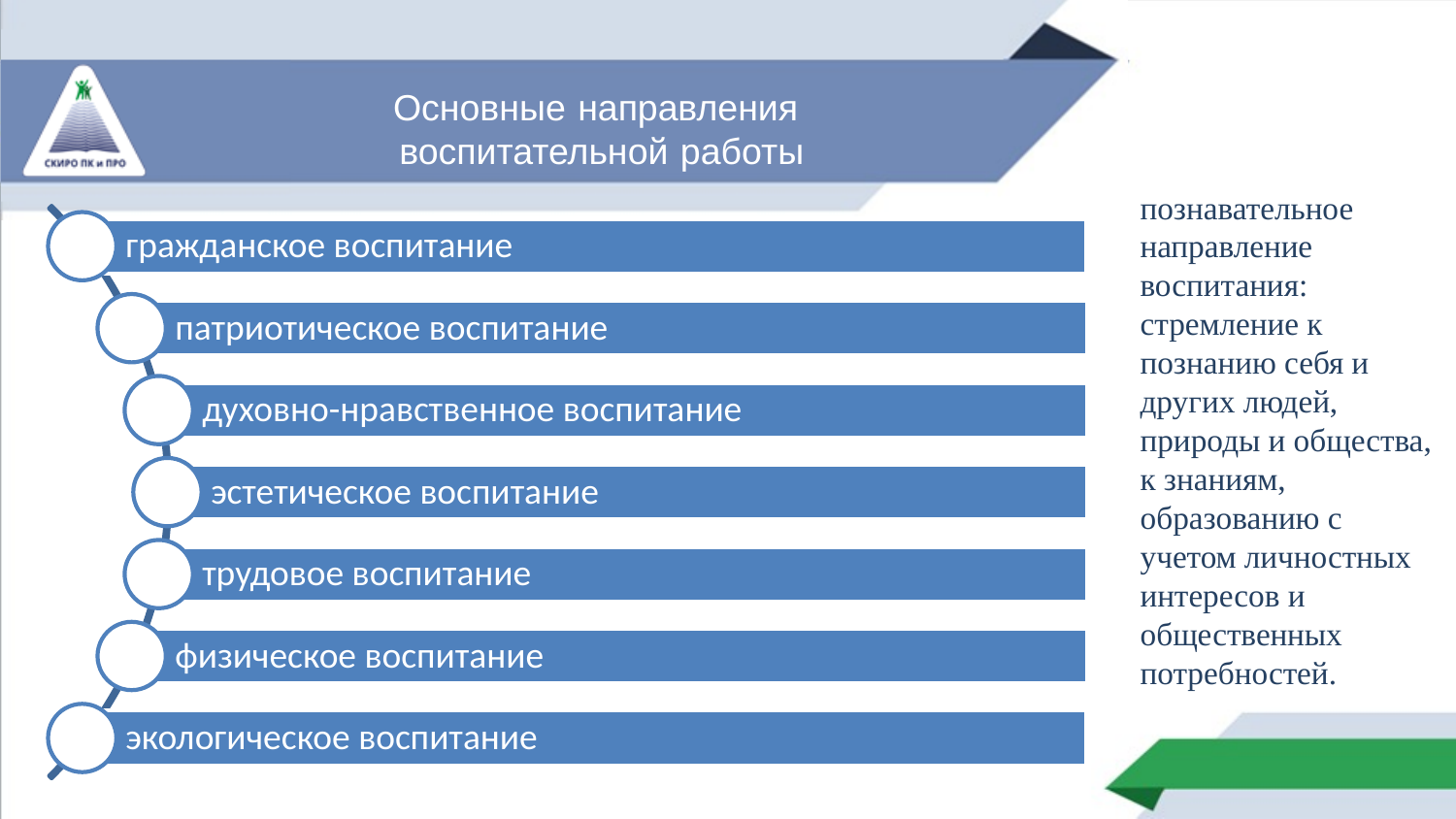

Основные направления
воспитательной работы
познавательное направление воспитания: стремление к познанию себя и других людей, природы и общества, к знаниям, образованию с учетом личностных интересов и общественных потребностей.
гражданское воспитание
патриотическое воспитание
духовно-нравственное воспитание
эстетическое воспитание
трудовое воспитание
физическое воспитание
экологическое воспитание